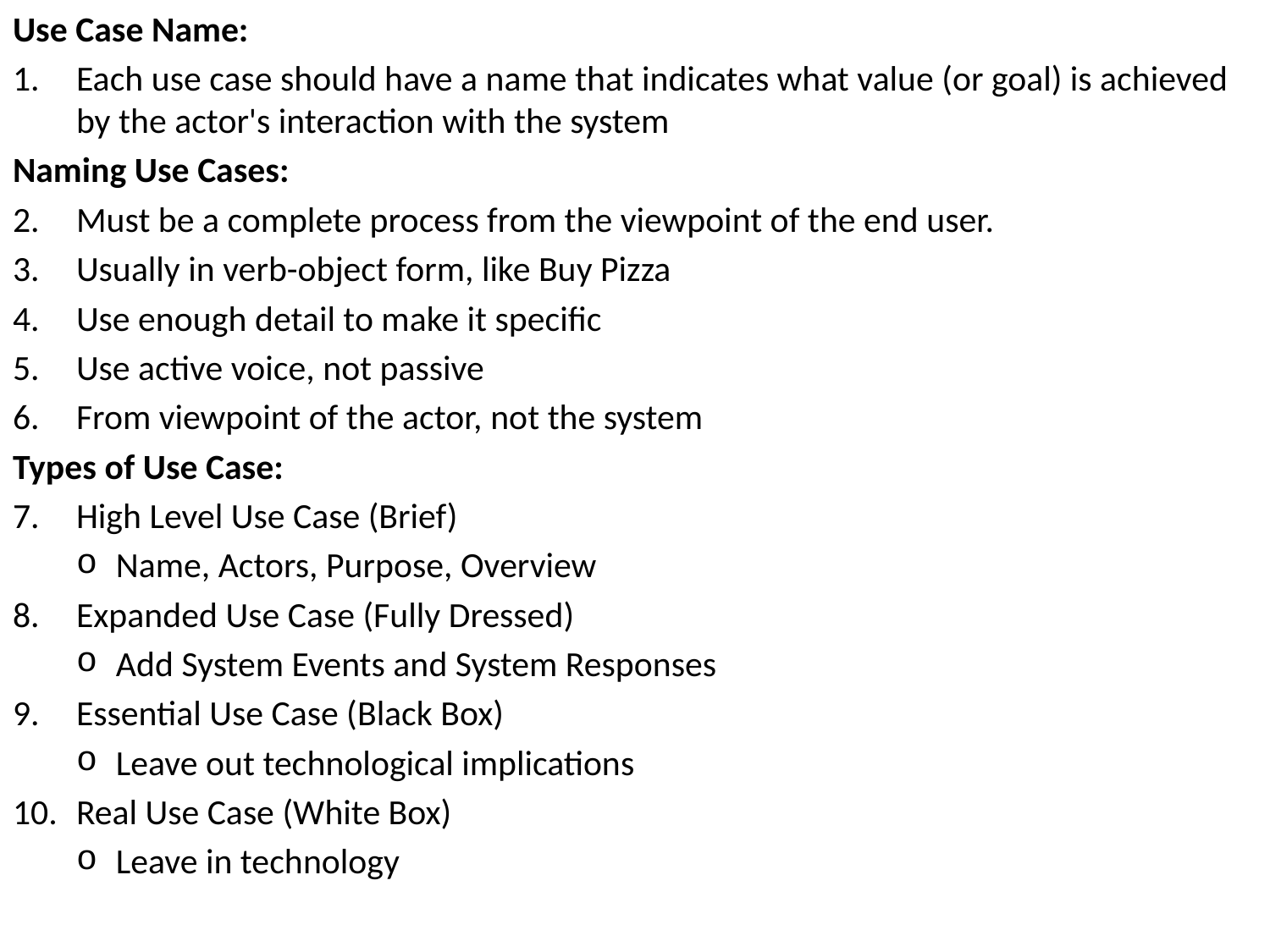

Use Case Name:
Each use case should have a name that indicates what value (or goal) is achieved by the actor's interaction with the system
Naming Use Cases:
Must be a complete process from the viewpoint of the end user.
Usually in verb-object form, like Buy Pizza
Use enough detail to make it specific
Use active voice, not passive
From viewpoint of the actor, not the system
Types of Use Case:
High Level Use Case (Brief)
Name, Actors, Purpose, Overview
Expanded Use Case (Fully Dressed)
Add System Events and System Responses
Essential Use Case (Black Box)
Leave out technological implications
Real Use Case (White Box)
Leave in technology